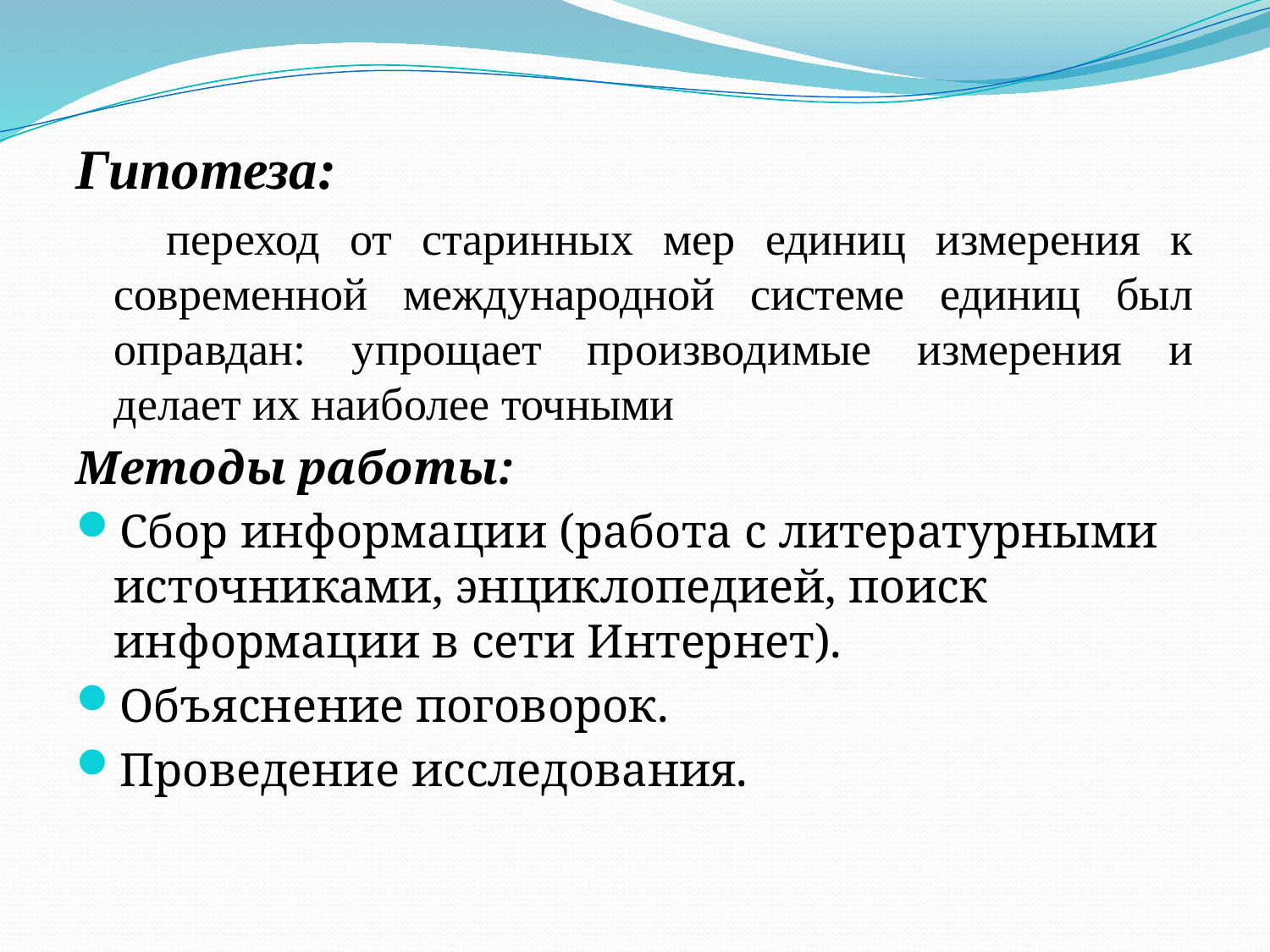

#
Гипотеза:
   переход от старинных мер единиц измерения к современной международной системе единиц был оправдан: упрощает производимые измерения и делает их наиболее точными
Методы работы:
Сбор информации (работа с литературными источниками, энциклопедией, поиск информации в сети Интернет).
Объяснение поговорок.
Проведение исследования.